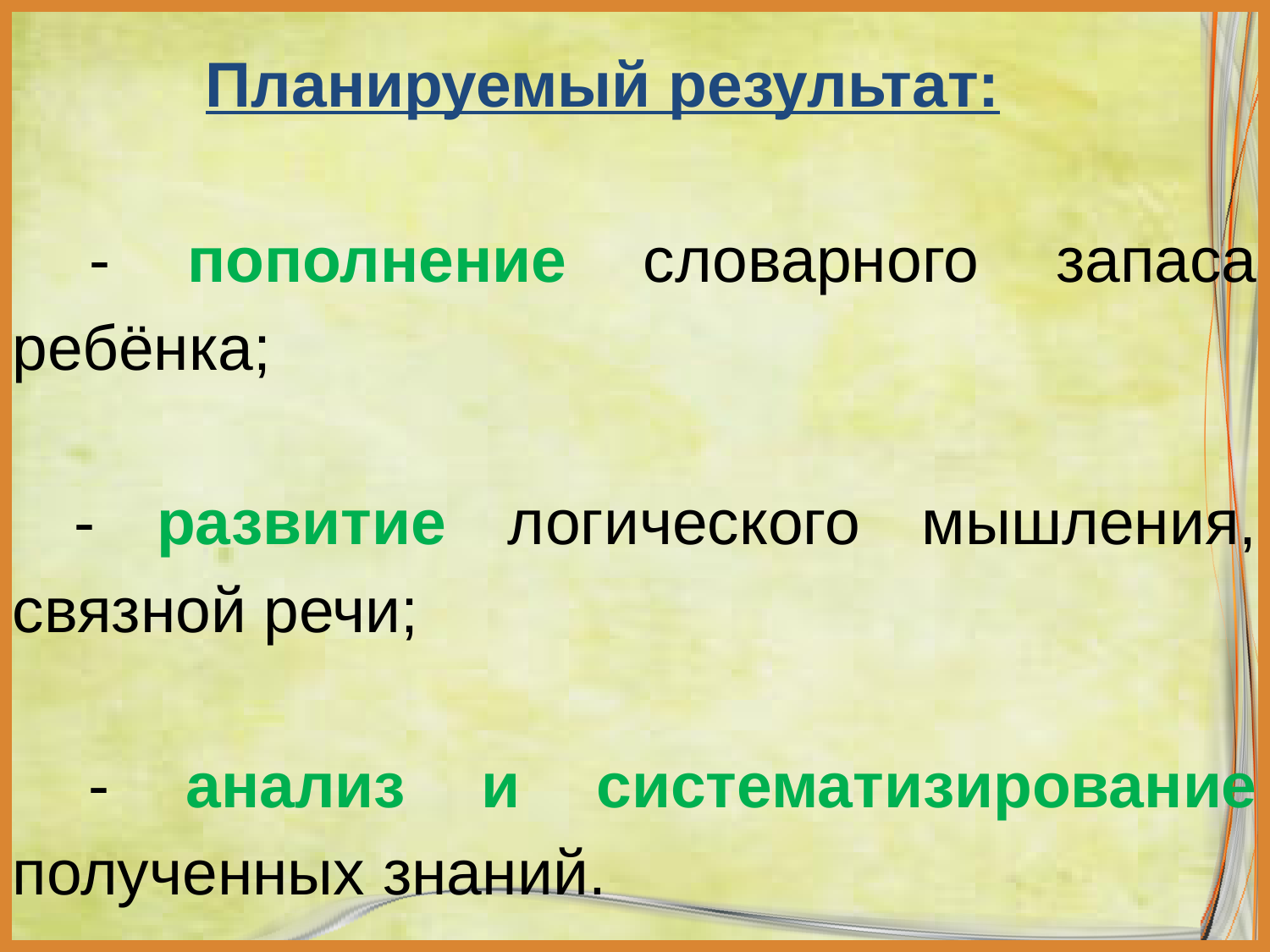

Планируемый результат:

 - пополнение словарного запаса ребёнка;

 - развитие логического мышления, связной речи;

 - анализ и систематизирование полученных знаний.